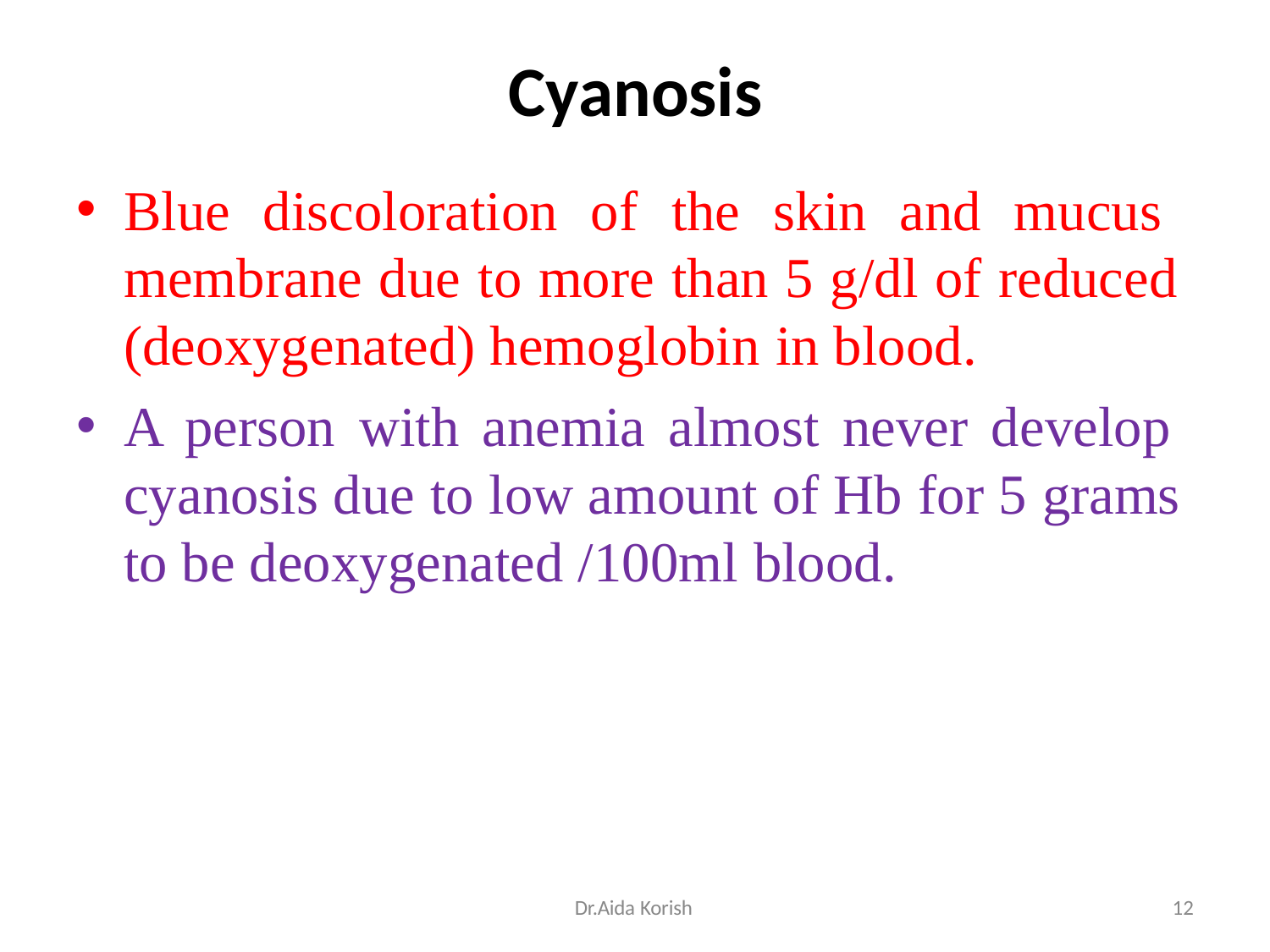

# Cyanosis
Blue discoloration of the skin and mucus  membrane due to more than 5 g/dl of reduced  (deoxygenated) hemoglobin in blood.
A person with anemia almost never develop  cyanosis due to low amount of Hb for 5 grams  to be deoxygenated /100ml blood.
Dr.Aida Korish
12